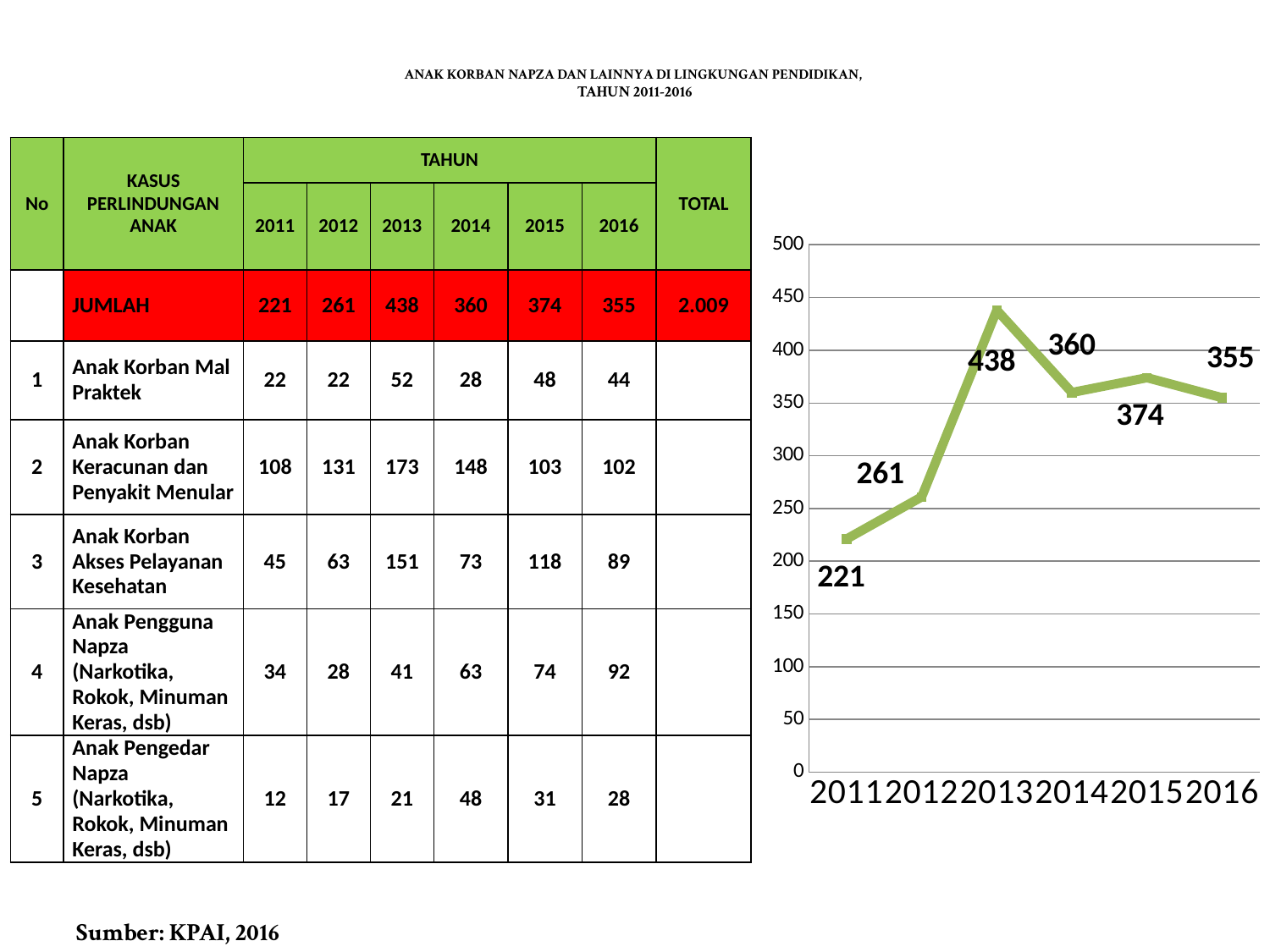

# ANAK KORBAN NAPZA DAN LAINNYA DI LINGKUNGAN PENDIDIKAN, TAHUN 2011-2016
| No | KASUS PERLINDUNGAN ANAK | TAHUN |  |  |  |  |  | TOTAL |
| --- | --- | --- | --- | --- | --- | --- | --- | --- |
|  |  | 2011 | 2012 | 2013 | 2014 | 2015 | 2016 |  |
|  | JUMLAH | 221 | 261 | 438 | 360 | 374 | 355 | 2.009 |
| 1 | Anak Korban Mal Praktek | 22 | 22 | 52 | 28 | 48 | 44 |  |
| 2 | Anak Korban Keracunan dan Penyakit Menular | 108 | 131 | 173 | 148 | 103 | 102 |  |
| 3 | Anak Korban Akses Pelayanan Kesehatan | 45 | 63 | 151 | 73 | 118 | 89 |  |
| 4 | Anak Pengguna Napza (Narkotika, Rokok, Minuman Keras, dsb) | 34 | 28 | 41 | 63 | 74 | 92 |  |
| 5 | Anak Pengedar Napza (Narkotika, Rokok, Minuman Keras, dsb) | 12 | 17 | 21 | 48 | 31 | 28 |  |

### Chart

| Category | KASUS PERLINDUNGAN ANAK  |
|---|---|
| 2011 | 221.0 |
| 2012 | 261.0 |
| 2013 | 438.0 |
| 2014 | 360.0 |
| 2015 | 374.0 |
| 2016 | 355.0 |
Sumber: KPAI, 2016